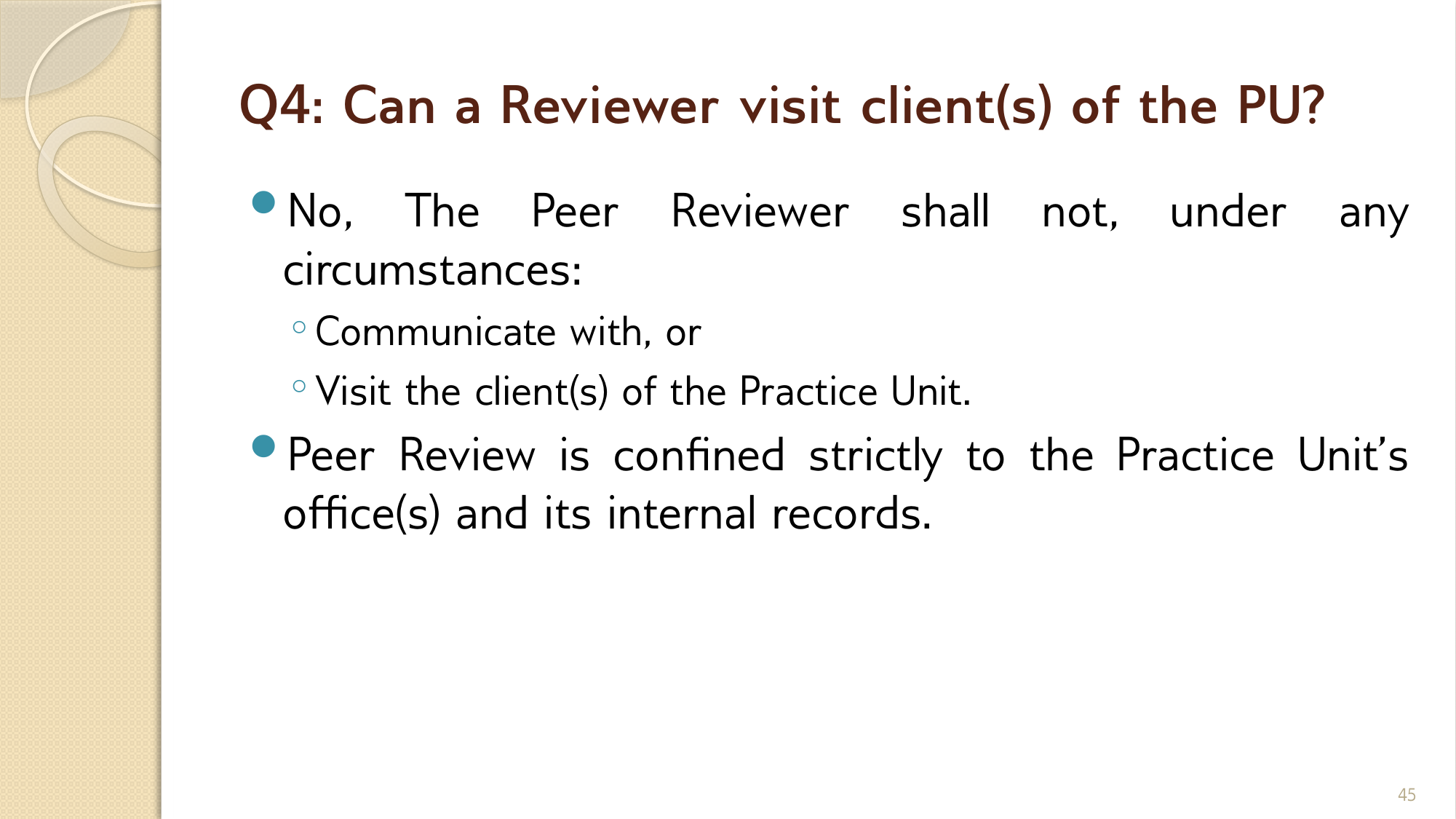

# Q4: Can a Reviewer visit client(s) of the PU?
No, The Peer Reviewer shall not, under any circumstances:
Communicate with, or
Visit the client(s) of the Practice Unit.
Peer Review is confined strictly to the Practice Unit’s office(s) and its internal records.

45